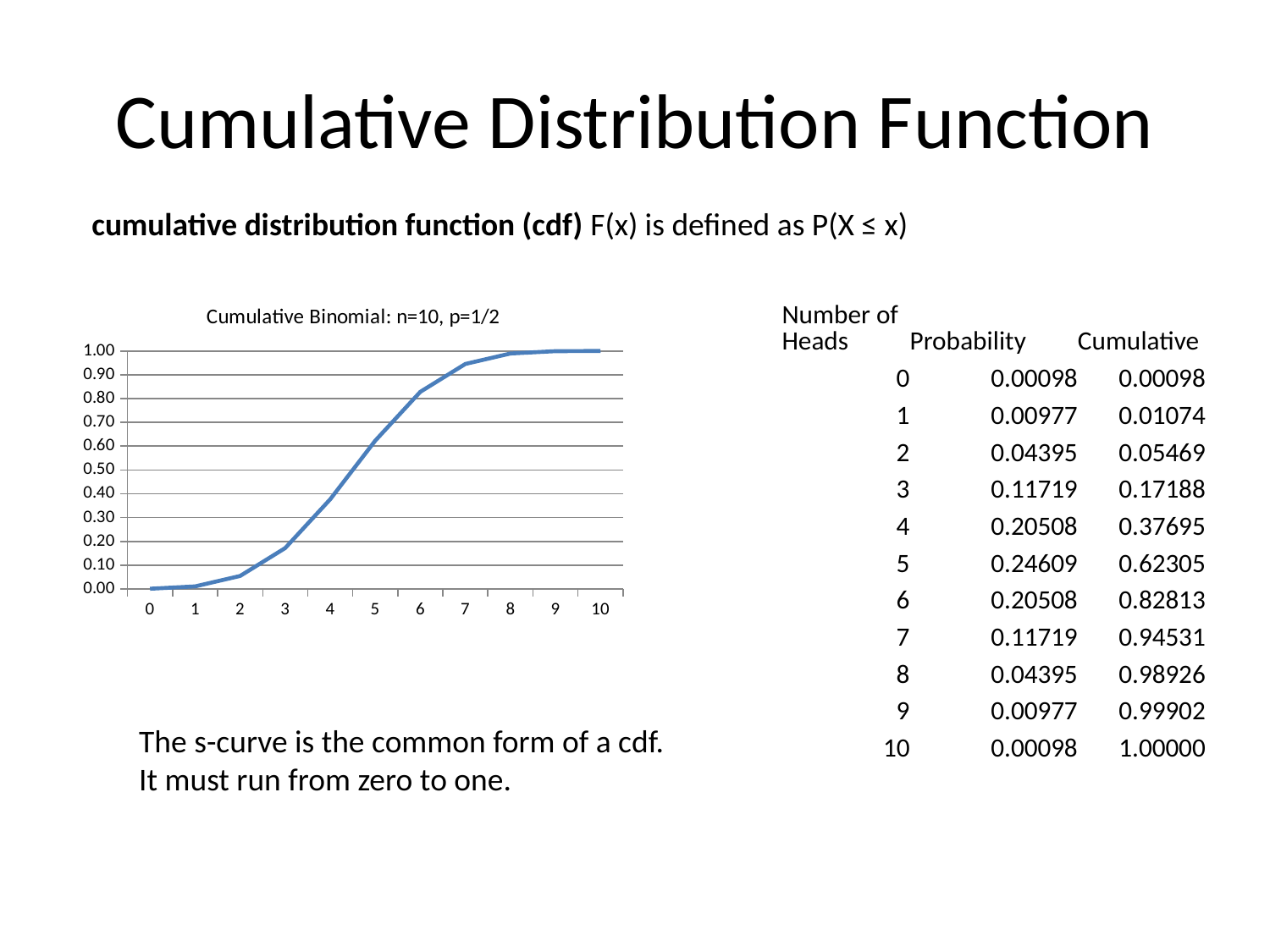

# Cumulative Distribution Function
cumulative distribution function (cdf) F(x) is defined as P(X ≤ x)

### Chart: Cumulative Binomial: n=10, p=1/2

| Category | Cumulative |
|---|---|
| 0 | 0.0009765625000000007 |
| 1 | 0.010742187500000003 |
| 2 | 0.054687500000000014 |
| 3 | 0.17187500000000006 |
| 4 | 0.37695312500000083 |
| 5 | 0.6230468750000017 |
| 6 | 0.8281250000000018 |
| 7 | 0.9453124999999996 |
| 8 | 0.9892578125000018 |
| 9 | 0.9990234375000018 |
| 10 | 1.0000000000000002 |
| Number of Heads | Probability | Cumulative |
| --- | --- | --- |
| 0 | 0.00098 | 0.00098 |
| 1 | 0.00977 | 0.01074 |
| 2 | 0.04395 | 0.05469 |
| 3 | 0.11719 | 0.17188 |
| 4 | 0.20508 | 0.37695 |
| 5 | 0.24609 | 0.62305 |
| 6 | 0.20508 | 0.82813 |
| 7 | 0.11719 | 0.94531 |
| 8 | 0.04395 | 0.98926 |
| 9 | 0.00977 | 0.99902 |
| 10 | 0.00098 | 1.00000 |
The s-curve is the common form of a cdf.
It must run from zero to one.